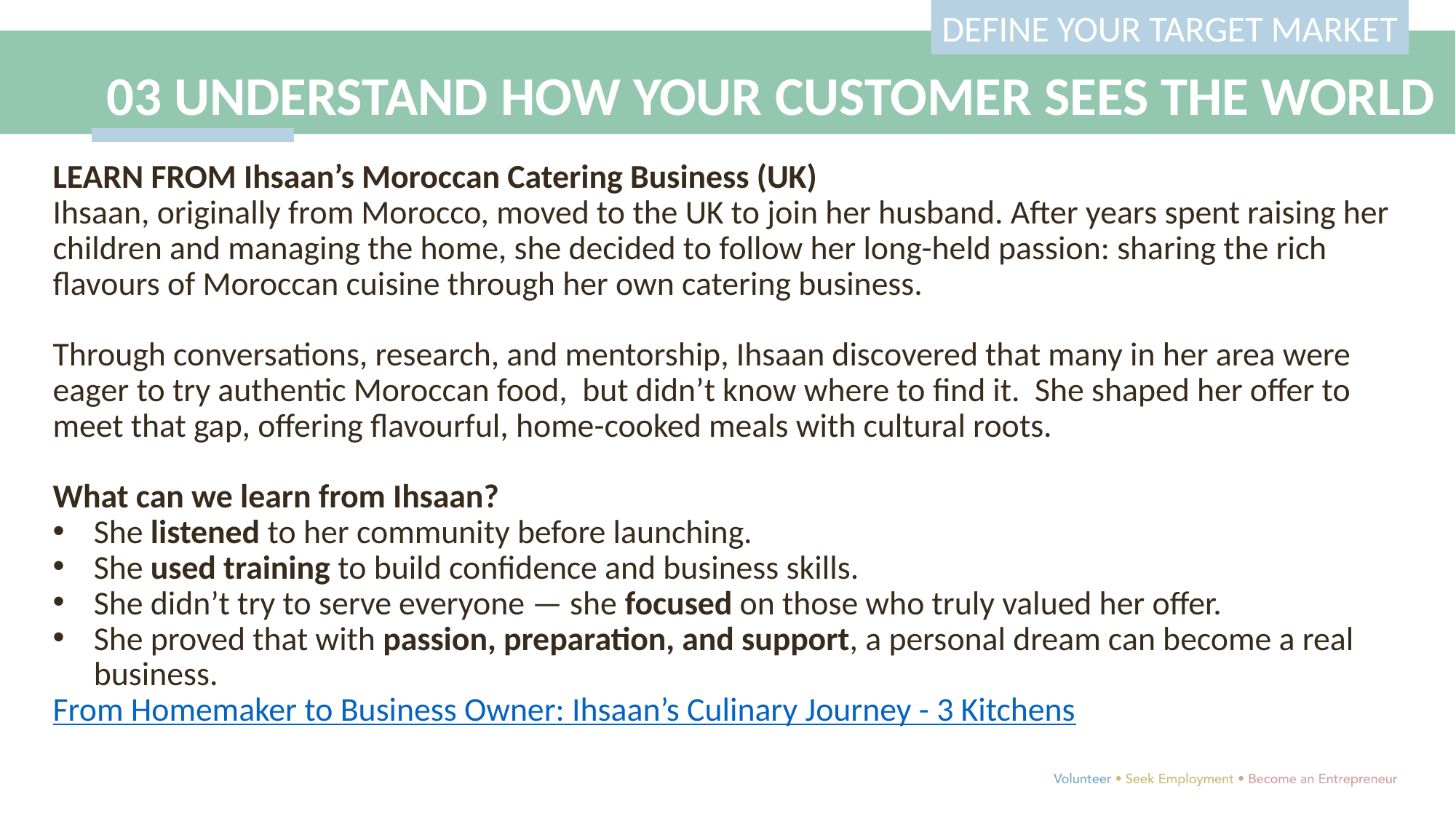

DEFINE YOUR TARGET MARKET
03 UNDERSTAND HOW YOUR CUSTOMER SEES THE WORLD
LEARN FROM Ihsaan’s Moroccan Catering Business (UK)
Ihsaan, originally from Morocco, moved to the UK to join her husband. After years spent raising her children and managing the home, she decided to follow her long-held passion: sharing the rich flavours of Moroccan cuisine through her own catering business.

Through conversations, research, and mentorship, Ihsaan discovered that many in her area were eager to try authentic Moroccan food,  but didn’t know where to find it.  She shaped her offer to meet that gap, offering flavourful, home-cooked meals with cultural roots.

What can we learn from Ihsaan?
She listened to her community before launching.
She used training to build confidence and business skills.
She didn’t try to serve everyone — she focused on those who truly valued her offer.
She proved that with passion, preparation, and support, a personal dream can become a real business.
From Homemaker to Business Owner: Ihsaan’s Culinary Journey - 3 Kitchens